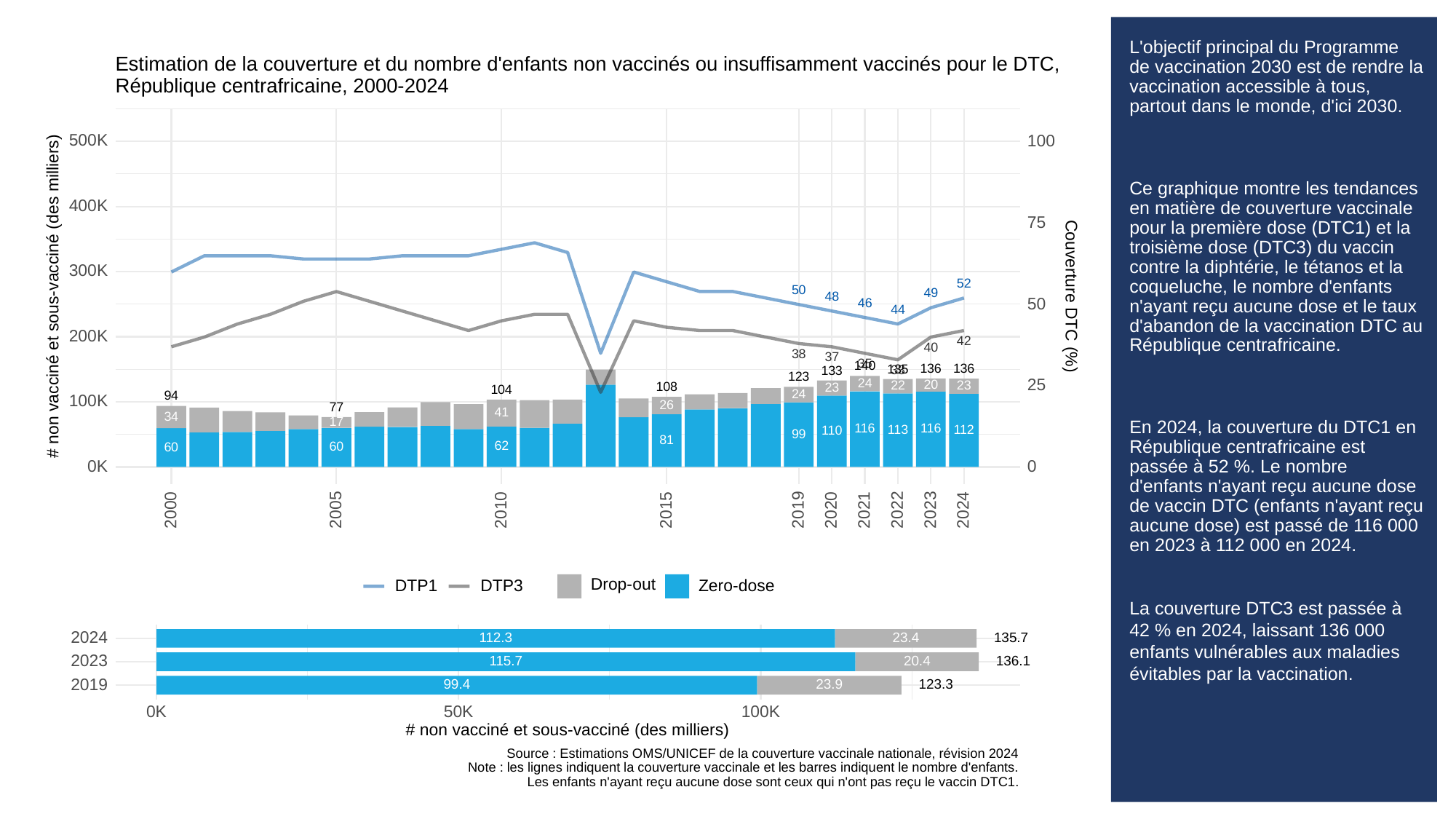

# L'objectif principal du Programme de vaccination 2030 est de rendre la vaccination accessible à tous, partout dans le monde, d'ici 2030.

Ce graphique montre les tendances en matière de couverture vaccinale pour la première dose (DTC1) et la troisième dose (DTC3) du vaccin contre la diphtérie, le tétanos et la coqueluche, le nombre d'enfants n'ayant reçu aucune dose et le taux d'abandon de la vaccination DTC au République centrafricaine.

En 2024, la couverture du DTC1 en République centrafricaine est passée à 52 %. Le nombre d'enfants n'ayant reçu aucune dose de vaccin DTC (enfants n'ayant reçu aucune dose) est passé de 116 000 en 2023 à 112 000 en 2024.

La couverture DTC3 est passée à 42 % en 2024, laissant 136 000 enfants vulnérables aux maladies évitables par la vaccination.

Estimation de la couverture et du nombre d'enfants non vaccinés ou insuffisamment vaccinés pour le DTC,
République centrafricaine, 2000-2024

500K
100

400K

75

300K

52
50
# non vacciné et sous-vacciné (des milliers)
Couverture DTC (%)
49

48
50
46

44
200K

42
40
38
37
35
140
136
136
135
33
133

123

24

25
20

23
22
108
23

104

24

94

100K

26

77

41

34

17

116
116
113
112

110

99

81
62
60
60
0K
0

2023
2000
2005
2010
2015
2019
2020
2021
2022
2024

Drop-out
DTP3
Zero-dose
DTP1

2024
112.3
23.4
135.7

2023
136.1
115.7
20.4

2019
23.9
123.3
99.4

0K
50K
100K
# non vacciné et sous-vacciné (des milliers)
Source : Estimations OMS/UNICEF de la couverture vaccinale nationale, révision 2024
Note : les lignes indiquent la couverture vaccinale et les barres indiquent le nombre d'enfants.
Les enfants n'ayant reçu aucune dose sont ceux qui n'ont pas reçu le vaccin DTC1.